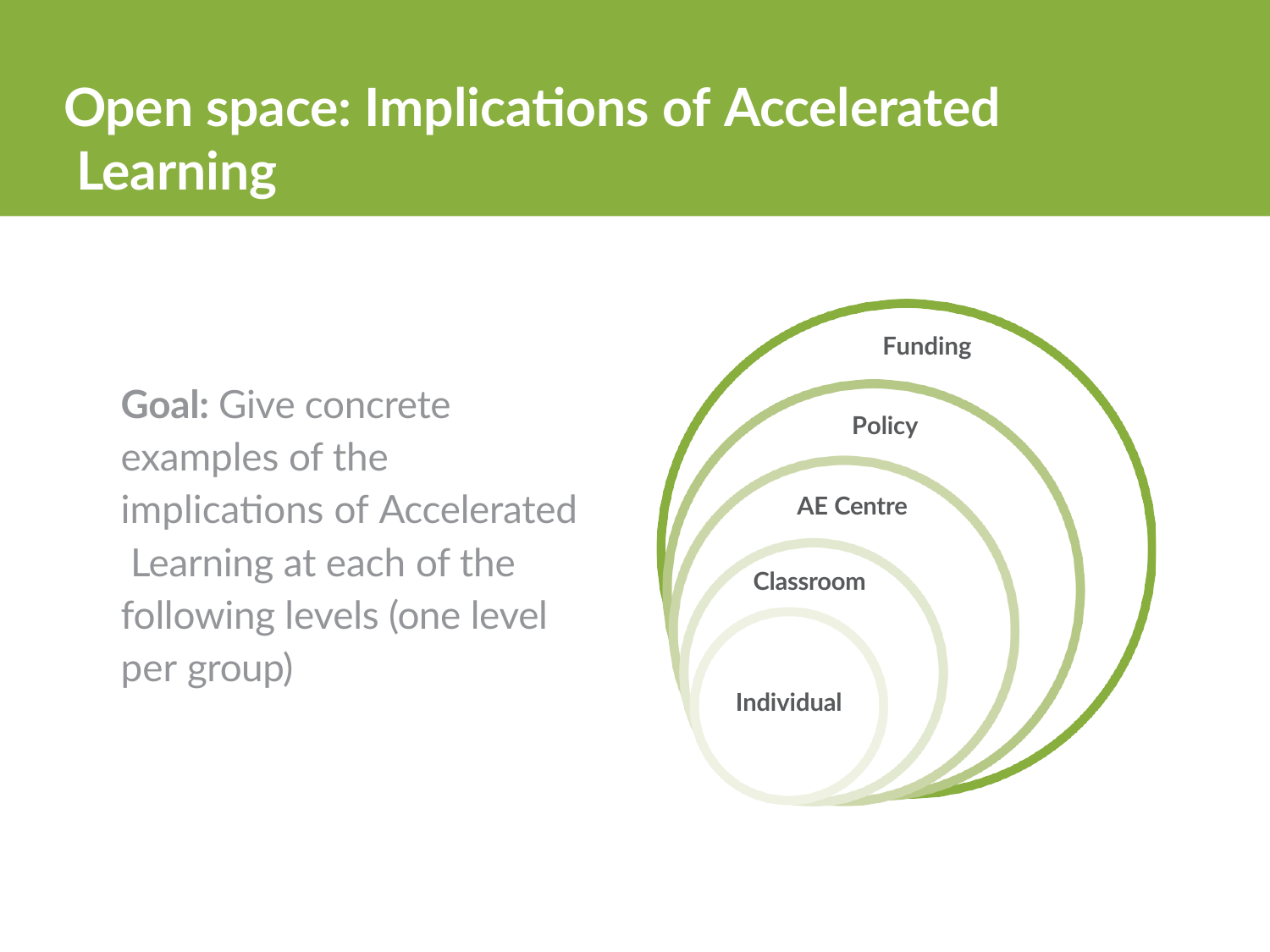

# Open space: Implications of Accelerated  Learning

Funding
Policy
AE Centre
Classroom
Individual
Goal: Give concrete  examples of the  implications of Accelerated  Learning at each of the  following levels (one level  per group)